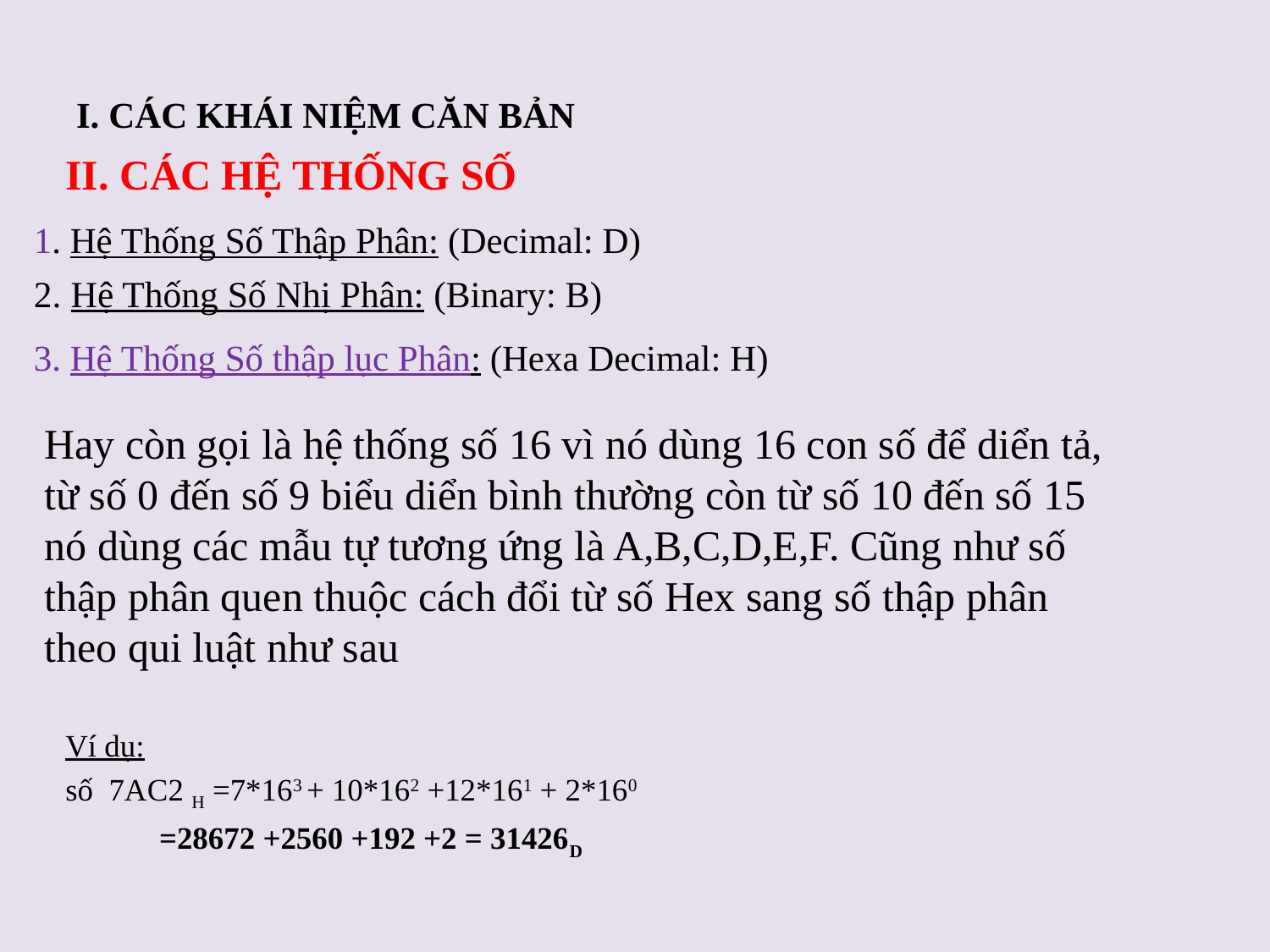

I. Các khái niệm căn bản
II. Các hệ thống số
1. Hệ Thống Số Thập Phân: (Decimal: D)
2. Hệ Thống Số Nhị Phân: (Binary: B)
3. Hệ Thống Số thập lục Phân: (Hexa Decimal: H)
Hay còn gọi là hệ thống số 16 vì nó dùng 16 con số để diển tả, từ số 0 đến số 9 biểu diển bình thường còn từ số 10 đến số 15 nó dùng các mẫu tự tương ứng là A,B,C,D,E,F. Cũng như số thập phân quen thuộc cách đổi từ số Hex sang số thập phân theo qui luật như sau
Ví dụ:
số  7AC2 H =7*163 + 10*162 +12*161 + 2*160
		=28672 +2560 +192 +2 = 31426D